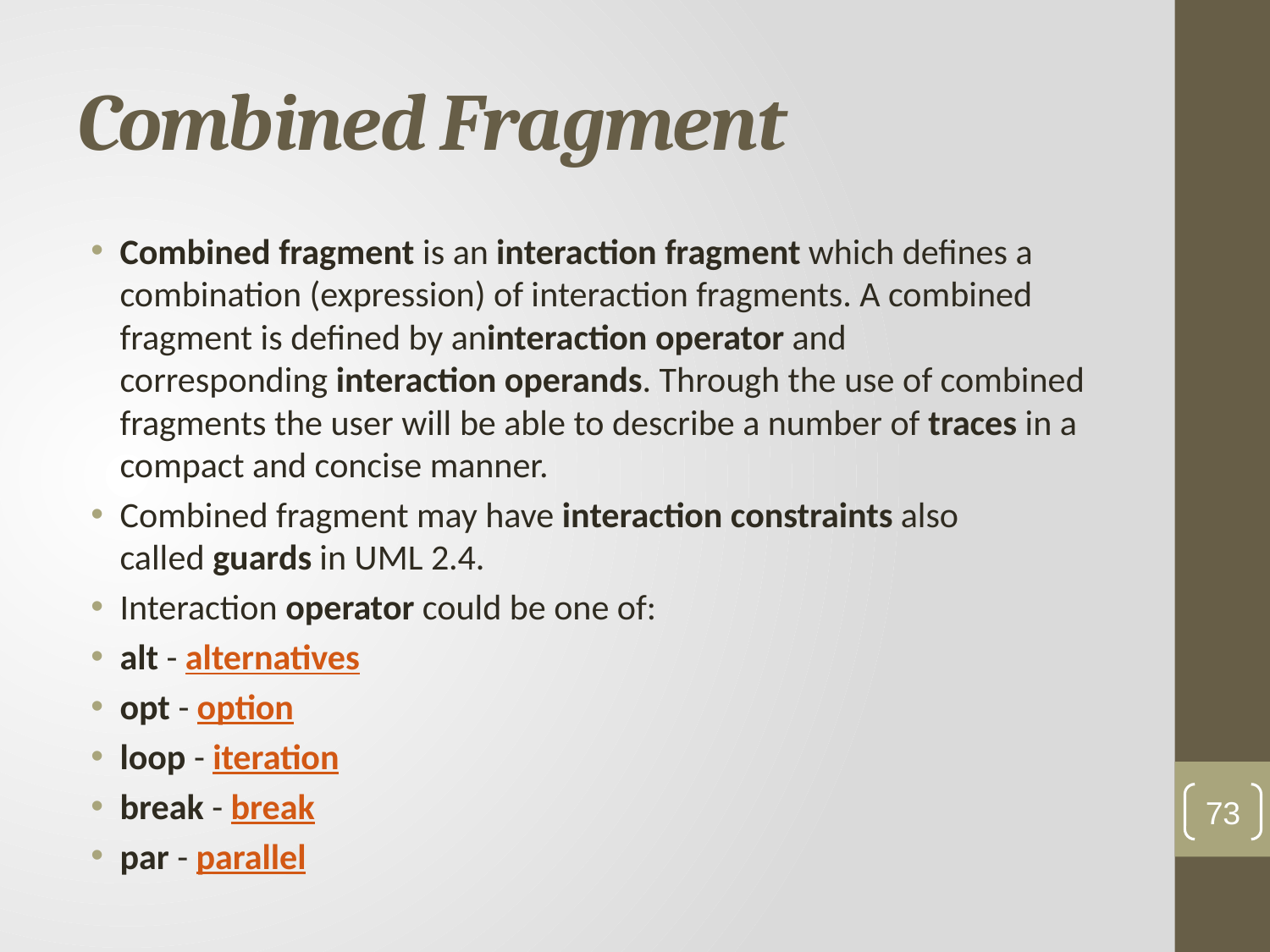

# Combined Fragment
Combined fragment is an interaction fragment which defines a combination (expression) of interaction fragments. A combined fragment is defined by aninteraction operator and corresponding interaction operands. Through the use of combined fragments the user will be able to describe a number of traces in a compact and concise manner.
Combined fragment may have interaction constraints also called guards in UML 2.4.
Interaction operator could be one of:
alt - alternatives
opt - option
loop - iteration
break - break
par - parallel

73